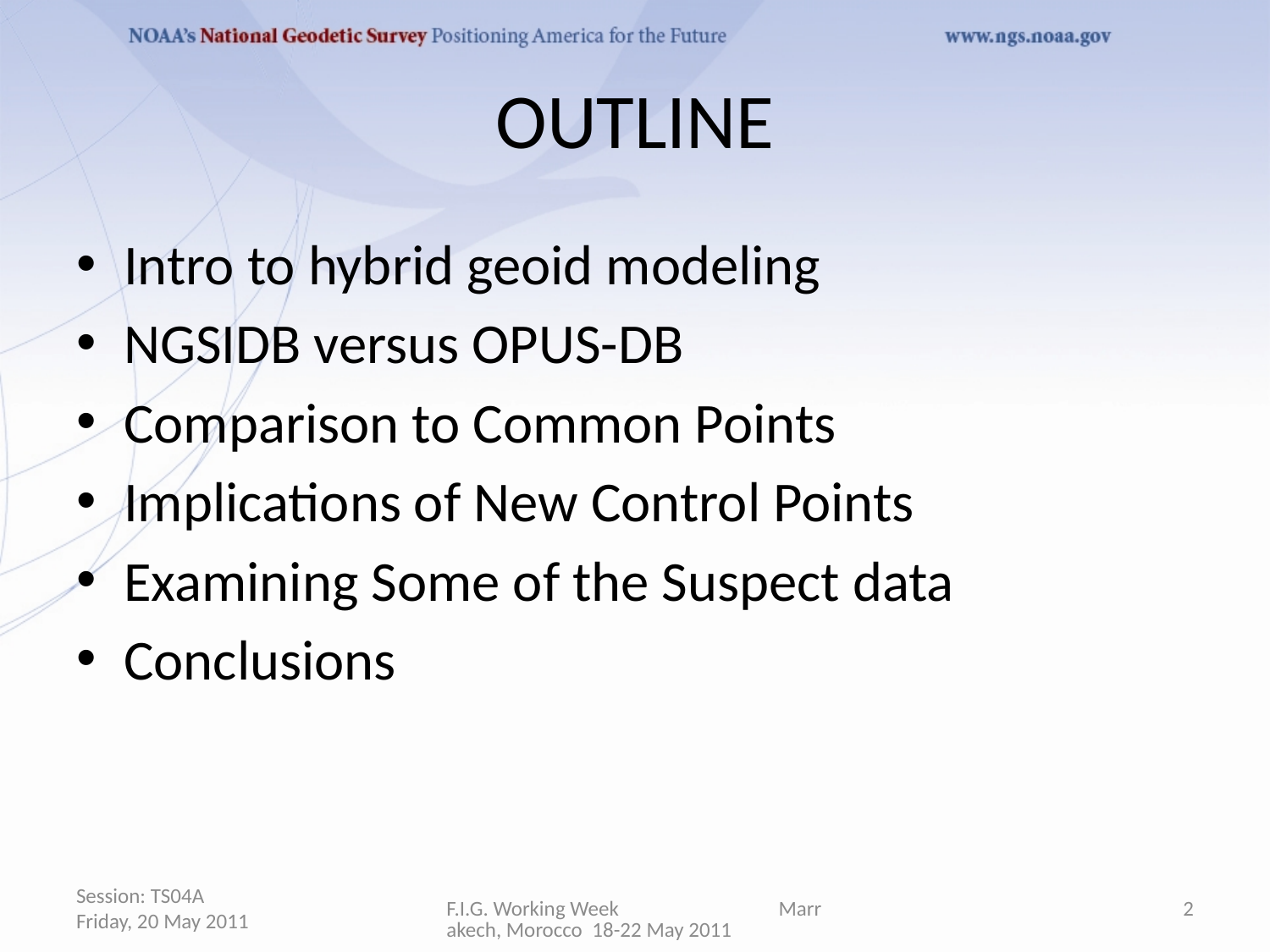

# OUTLINE
Intro to hybrid geoid modeling
NGSIDB versus OPUS-DB
Comparison to Common Points
Implications of New Control Points
Examining Some of the Suspect data
Conclusions
Session: TS04A                          Friday, 20 May 2011
F.I.G. Working Week                                 Marrakech, Morocco  18-22 May 2011
2